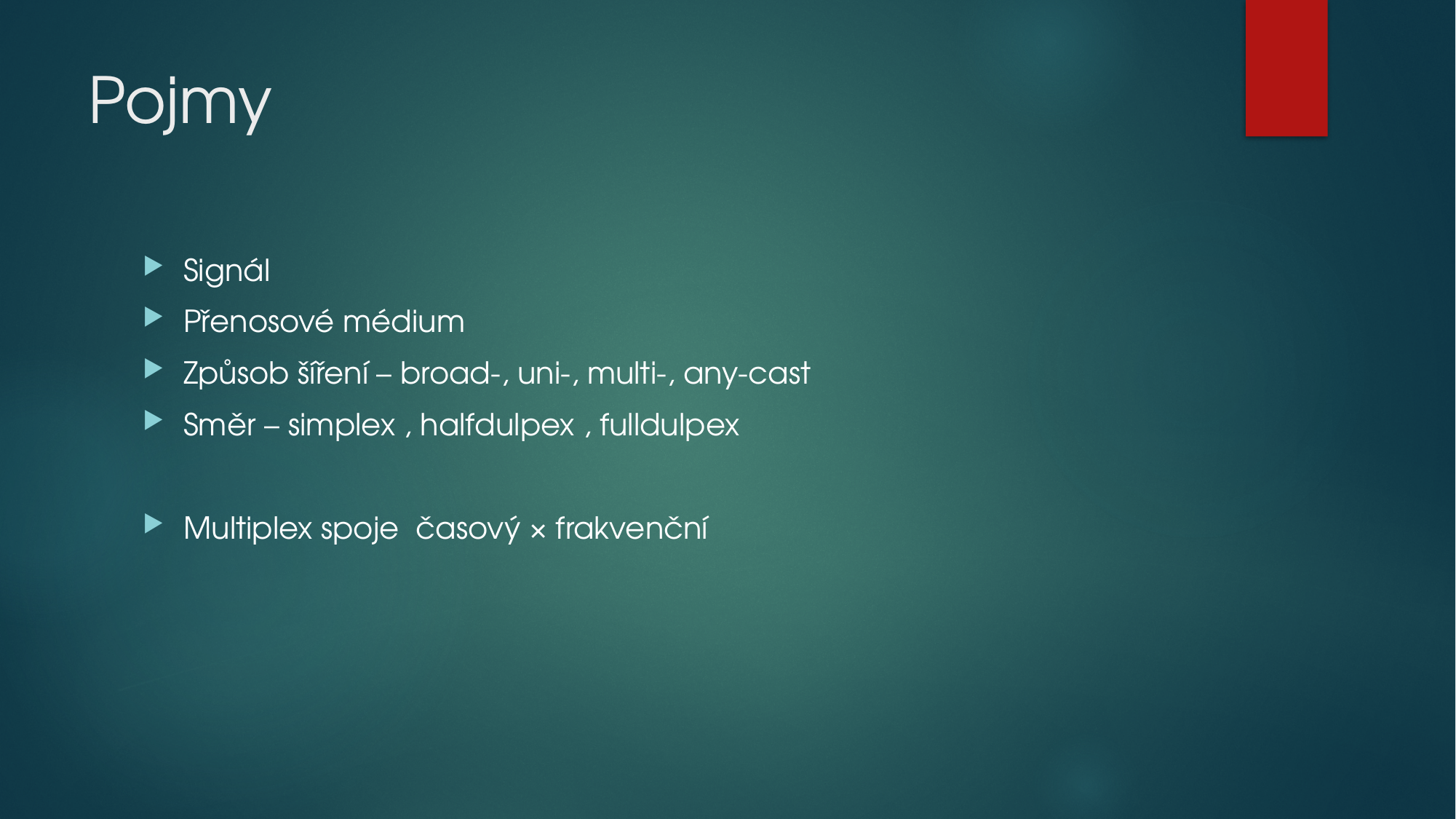

# Pojmy
Signál
Přenosové médium
Způsob šíření – broad-, uni-, multi-, any-cast
Směr – simplex , halfdulpex , fulldulpex

Multiplex spoje  časový × frakvenční